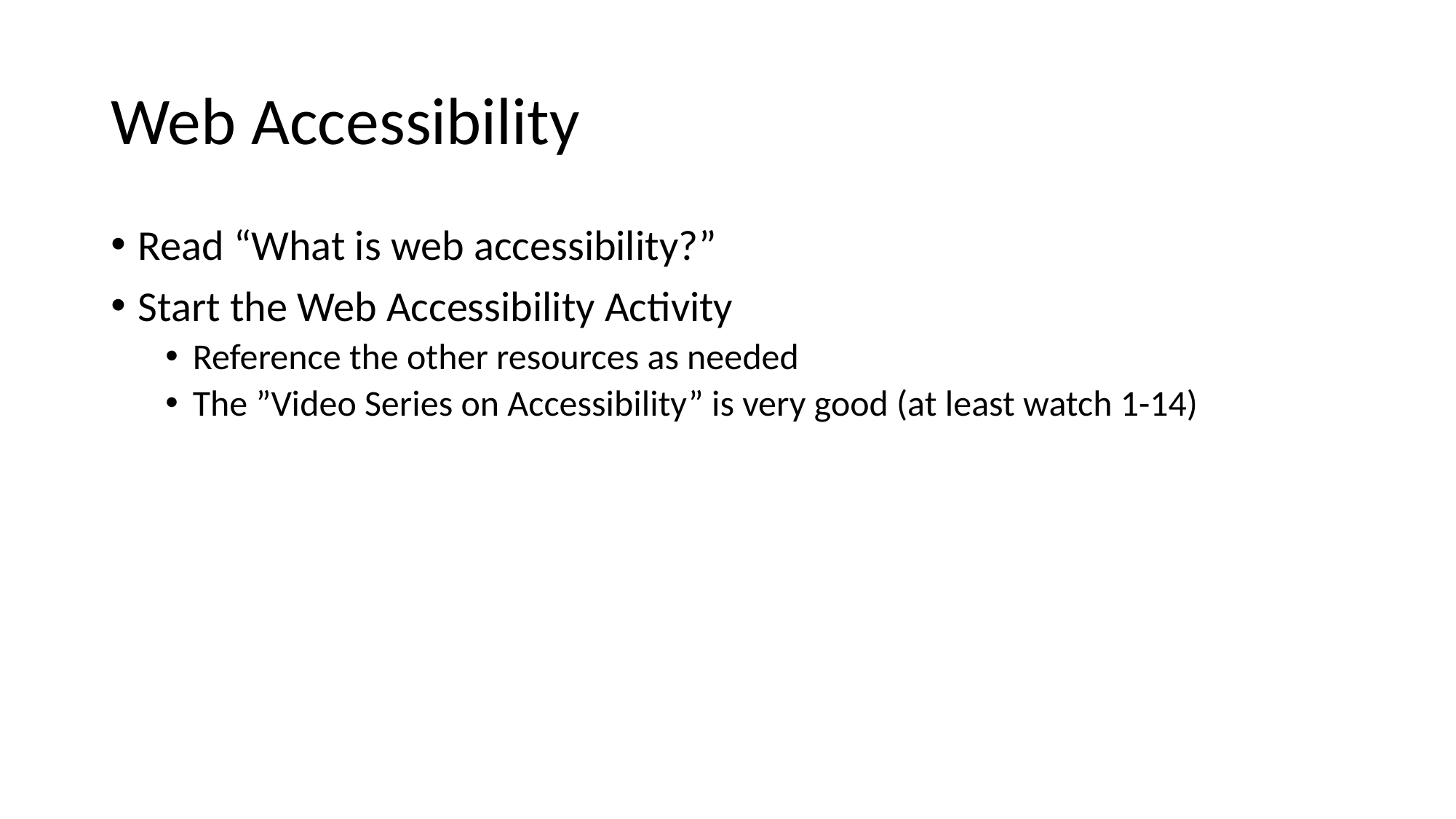

# Web Accessibility
Read “What is web accessibility?”
Start the Web Accessibility Activity
Reference the other resources as needed
The ”Video Series on Accessibility” is very good (at least watch 1-14)